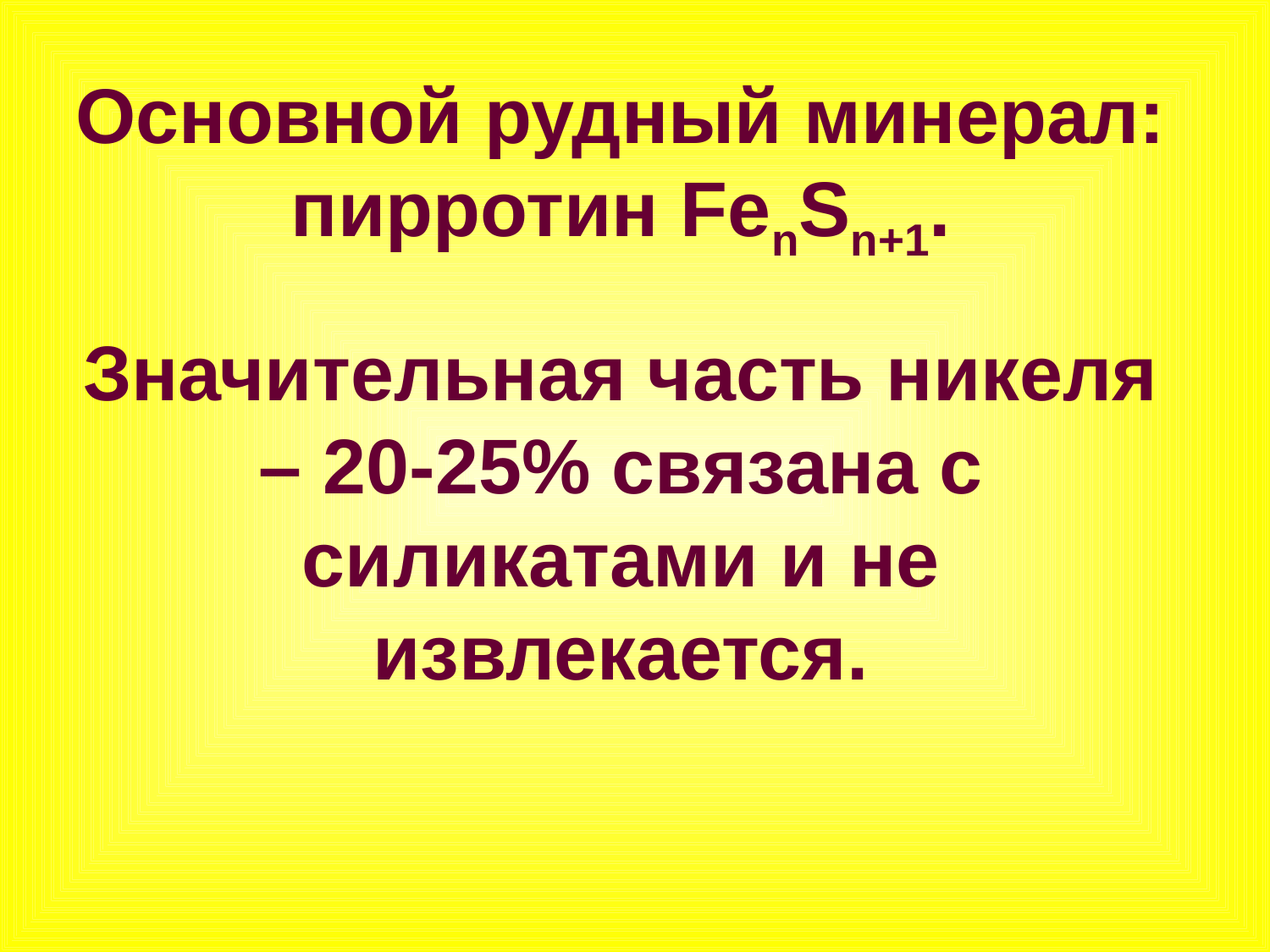

Основной рудный минерал:
пирротин FenSn+1.

Значительная часть никеля – 20-25% связана с силикатами и не извлекается.